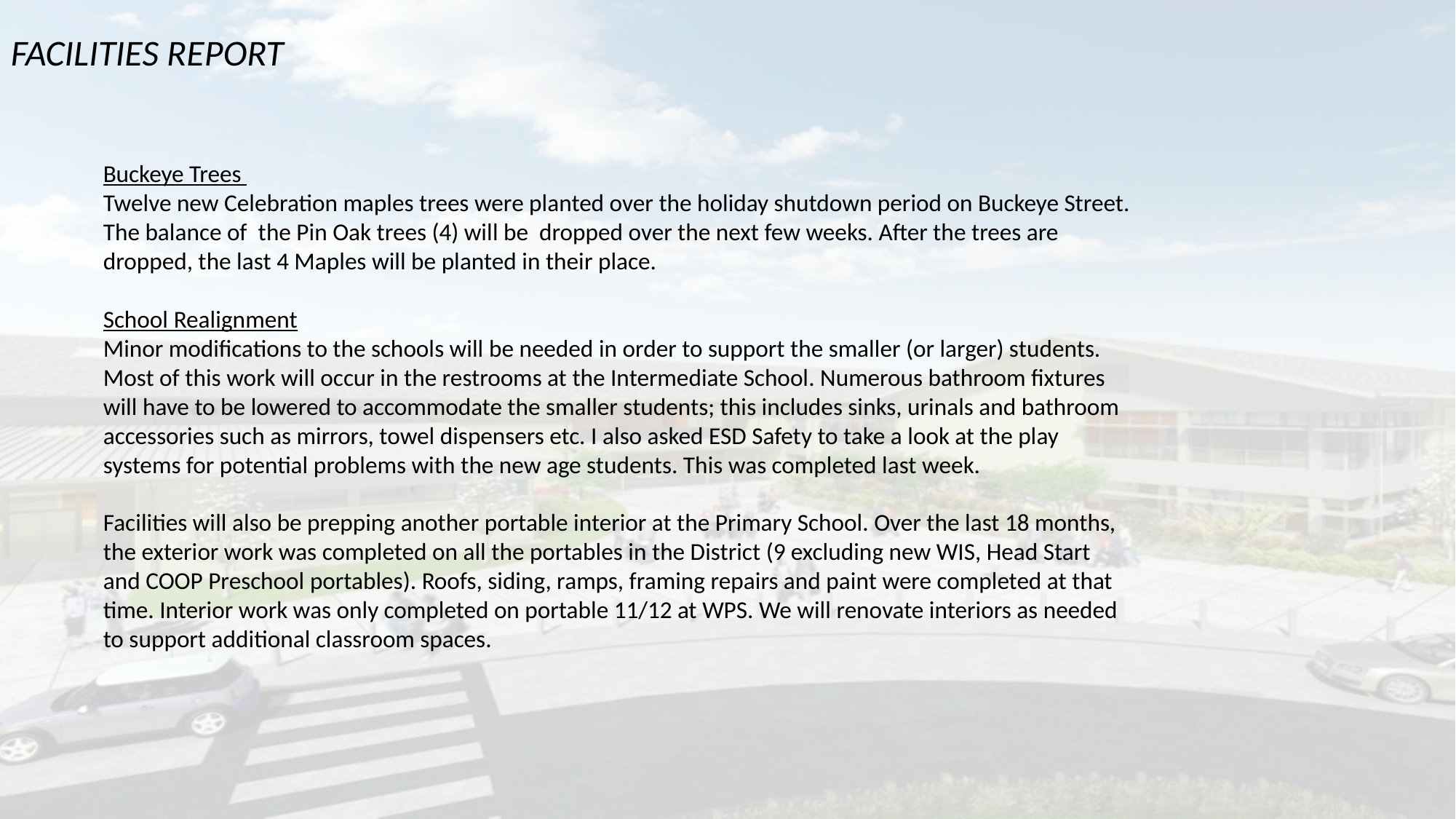

FACILITIES REPORT

Buckeye Trees
Twelve new Celebration maples trees were planted over the holiday shutdown period on Buckeye Street. The balance of  the Pin Oak trees (4) will be  dropped over the next few weeks. After the trees are dropped, the last 4 Maples will be planted in their place.

School Realignment
Minor modifications to the schools will be needed in order to support the smaller (or larger) students. Most of this work will occur in the restrooms at the Intermediate School. Numerous bathroom fixtures will have to be lowered to accommodate the smaller students; this includes sinks, urinals and bathroom accessories such as mirrors, towel dispensers etc. I also asked ESD Safety to take a look at the play systems for potential problems with the new age students. This was completed last week.

Facilities will also be prepping another portable interior at the Primary School. Over the last 18 months, the exterior work was completed on all the portables in the District (9 excluding new WIS, Head Start and COOP Preschool portables). Roofs, siding, ramps, framing repairs and paint were completed at that time. Interior work was only completed on portable 11/12 at WPS. We will renovate interiors as needed to support additional classroom spaces.